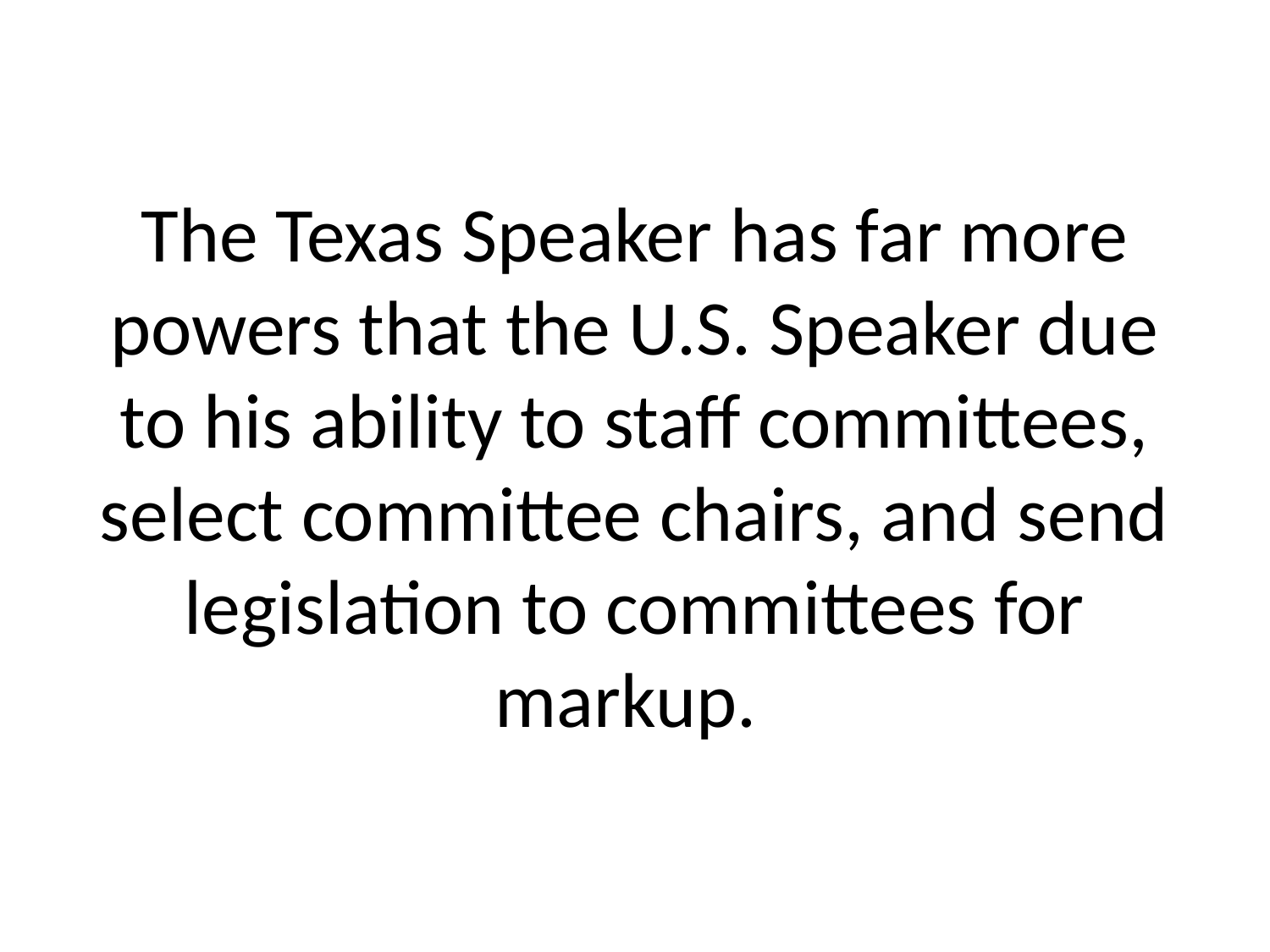

# The Texas Speaker has far more powers that the U.S. Speaker due to his ability to staff committees, select committee chairs, and send legislation to committees for markup.